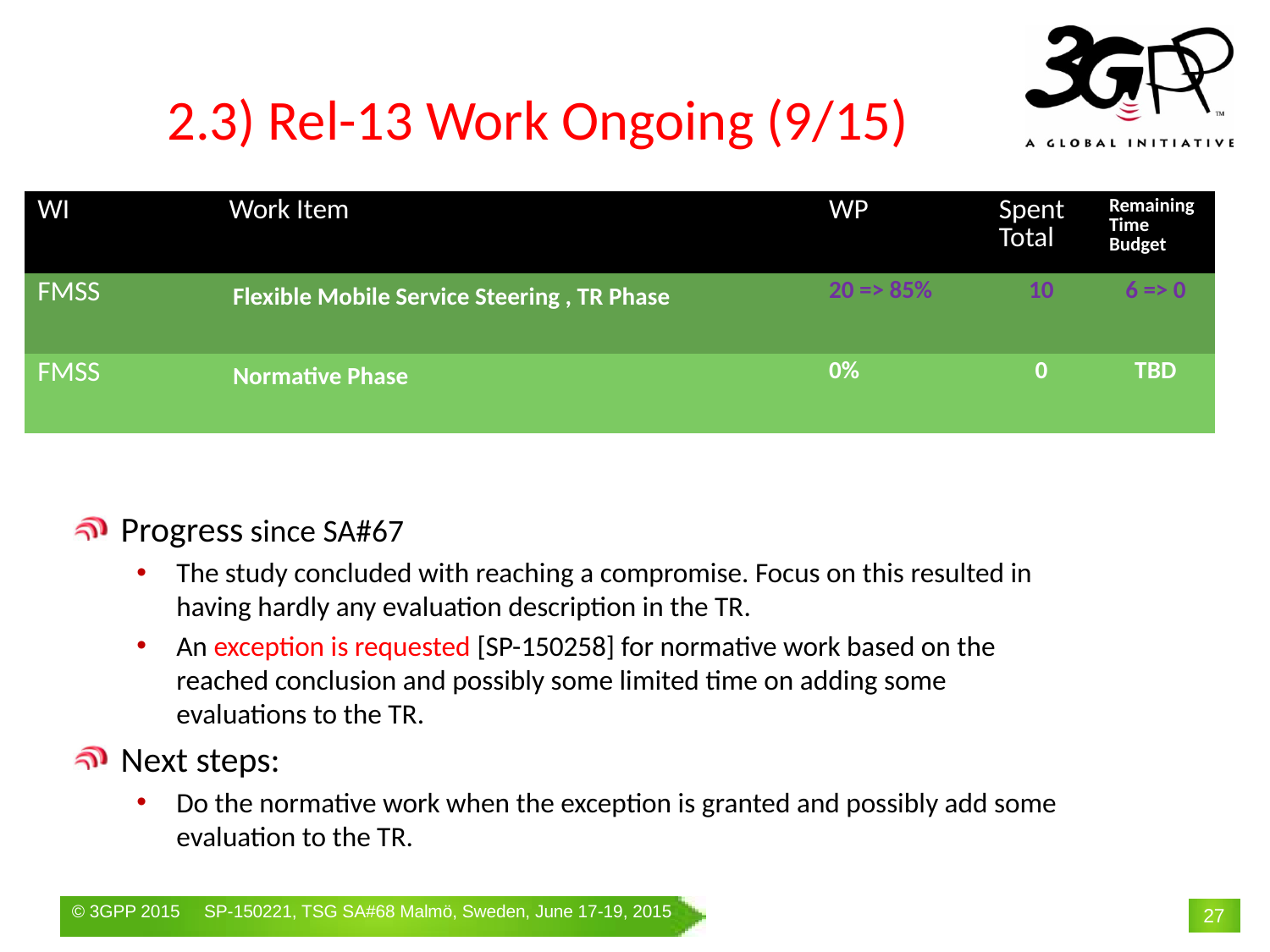

# 2.3) Rel-13 Work Ongoing (9/15)
| WI | Work Item | WP | Spent Total | Remaining Time Budget |
| --- | --- | --- | --- | --- |
| FMSS | Flexible Mobile Service Steering , TR Phase | 20 => 85% | 10 | 6 => 0 |
| FMSS | Normative Phase | 0% | 0 | TBD |
Progress since SA#67
The study concluded with reaching a compromise. Focus on this resulted in having hardly any evaluation description in the TR.
An exception is requested [SP-150258] for normative work based on the reached conclusion and possibly some limited time on adding some evaluations to the TR.
Next steps:
Do the normative work when the exception is granted and possibly add some evaluation to the TR.